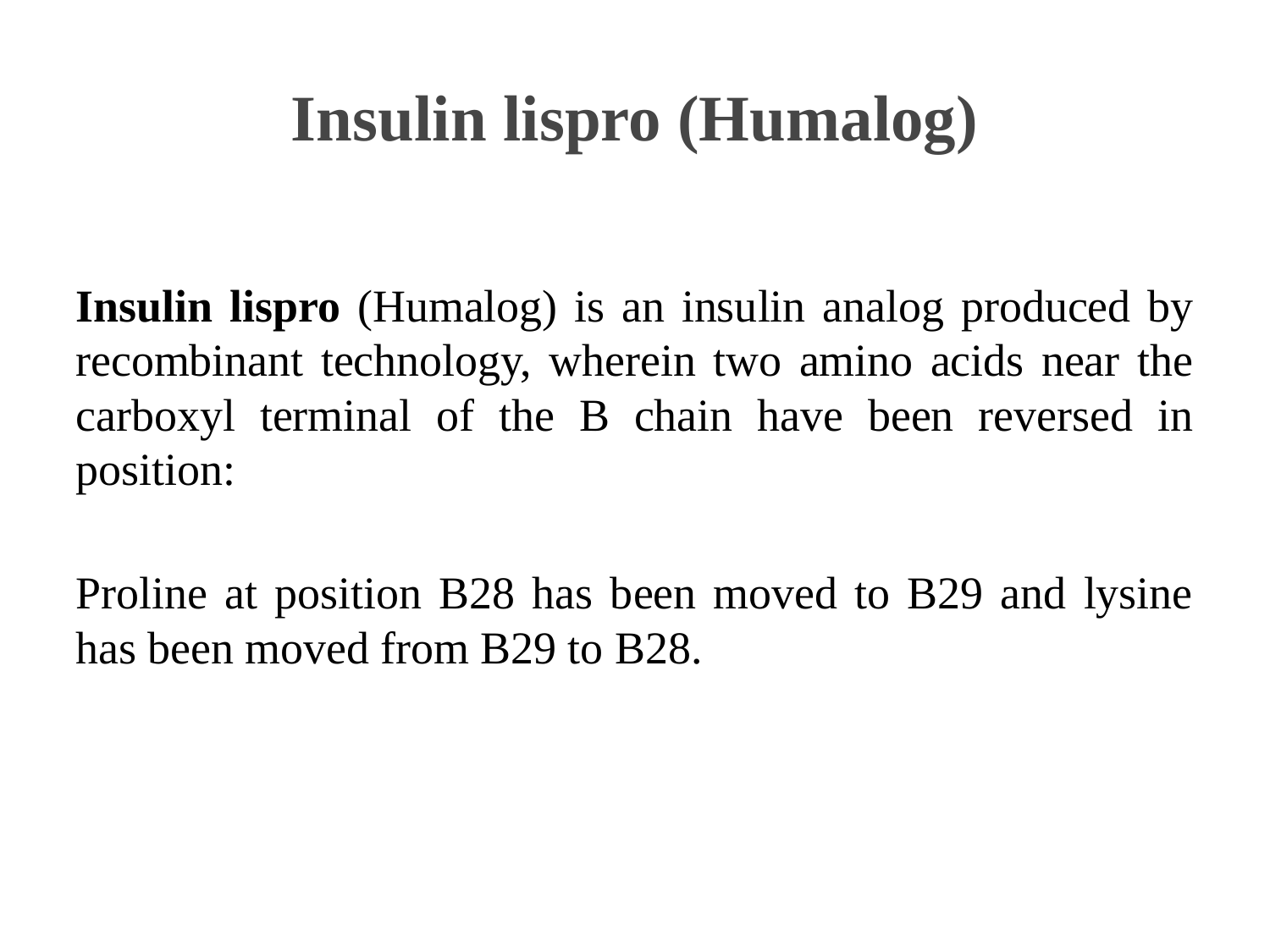

# Insulin lispro (Humalog)

Insulin lispro (Humalog) is an insulin analog produced by recombinant technology, wherein two amino acids near the carboxyl terminal of the B chain have been reversed in position:

Proline at position B28 has been moved to B29 and lysine has been moved from B29 to B28.